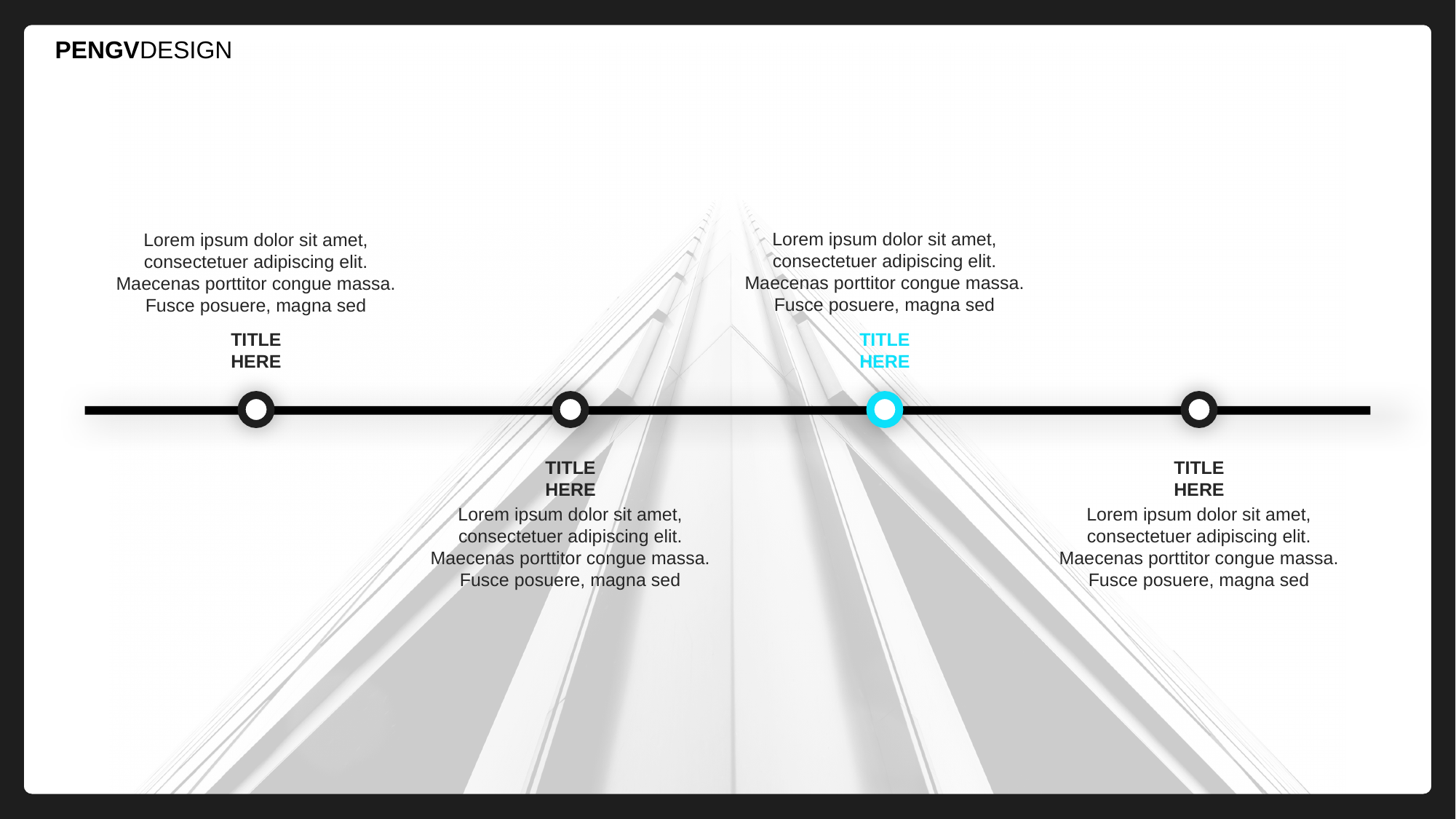

PENGVDESIGN
Lorem ipsum dolor sit amet, consectetuer adipiscing elit. Maecenas porttitor congue massa. Fusce posuere, magna sed
Lorem ipsum dolor sit amet, consectetuer adipiscing elit. Maecenas porttitor congue massa. Fusce posuere, magna sed
TITLE HERE
TITLE HERE

TITLE HERE
TITLE HERE
Lorem ipsum dolor sit amet, consectetuer adipiscing elit. Maecenas porttitor congue massa. Fusce posuere, magna sed
Lorem ipsum dolor sit amet, consectetuer adipiscing elit. Maecenas porttitor congue massa. Fusce posuere, magna sed